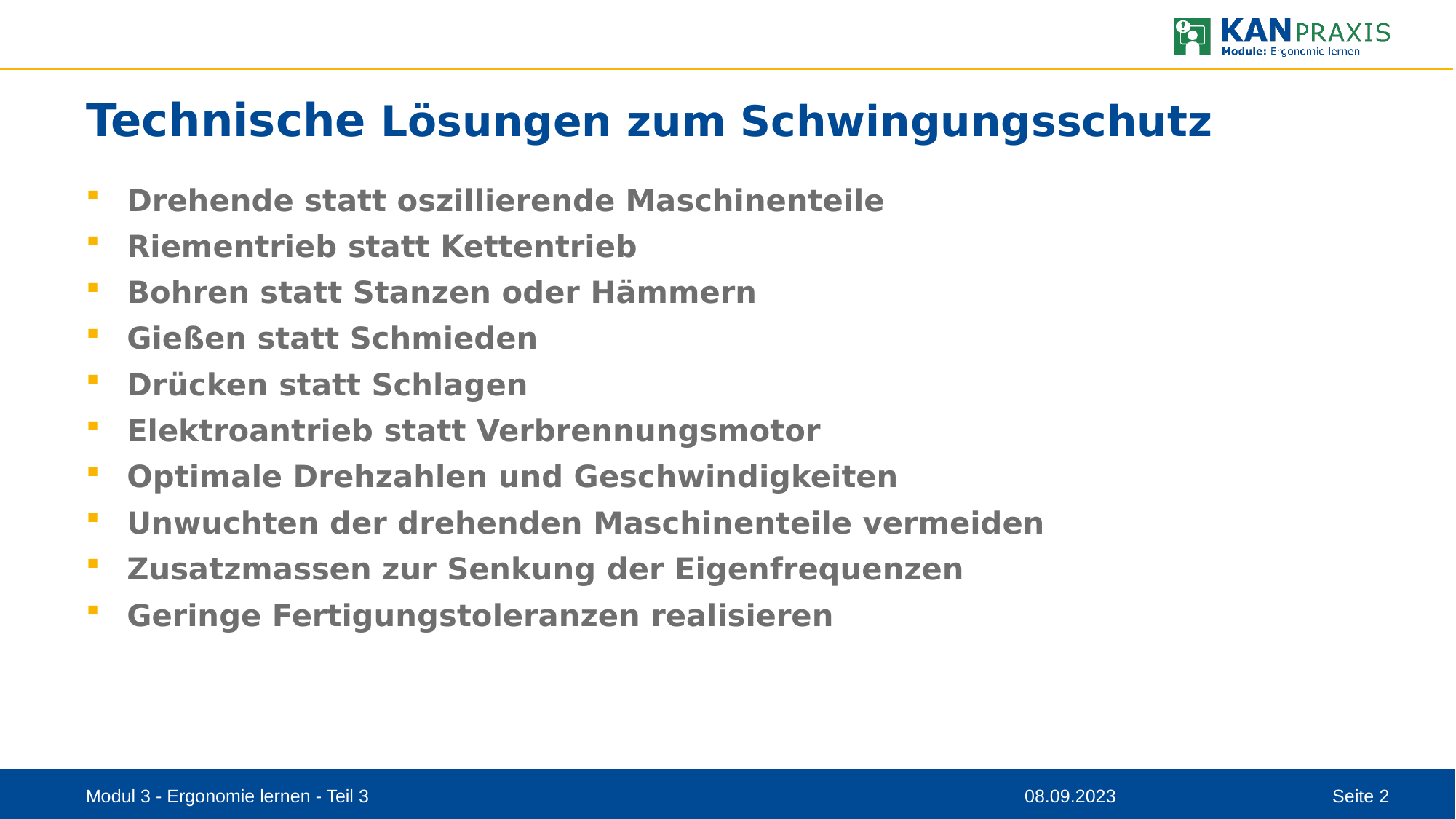

# Technische Lösungen zum Schwingungsschutz
Drehende statt oszillierende Maschinenteile
Riementrieb statt Kettentrieb
Bohren statt Stanzen oder Hämmern
Gießen statt Schmieden
Drücken statt Schlagen
Elektroantrieb statt Verbrennungsmotor
Optimale Drehzahlen und Geschwindigkeiten
Unwuchten der drehenden Maschinenteile vermeiden
Zusatzmassen zur Senkung der Eigenfrequenzen
Geringe Fertigungstoleranzen realisieren

Modul 3 - Ergonomie lernen - Teil 3
08.09.2023
Seite 2